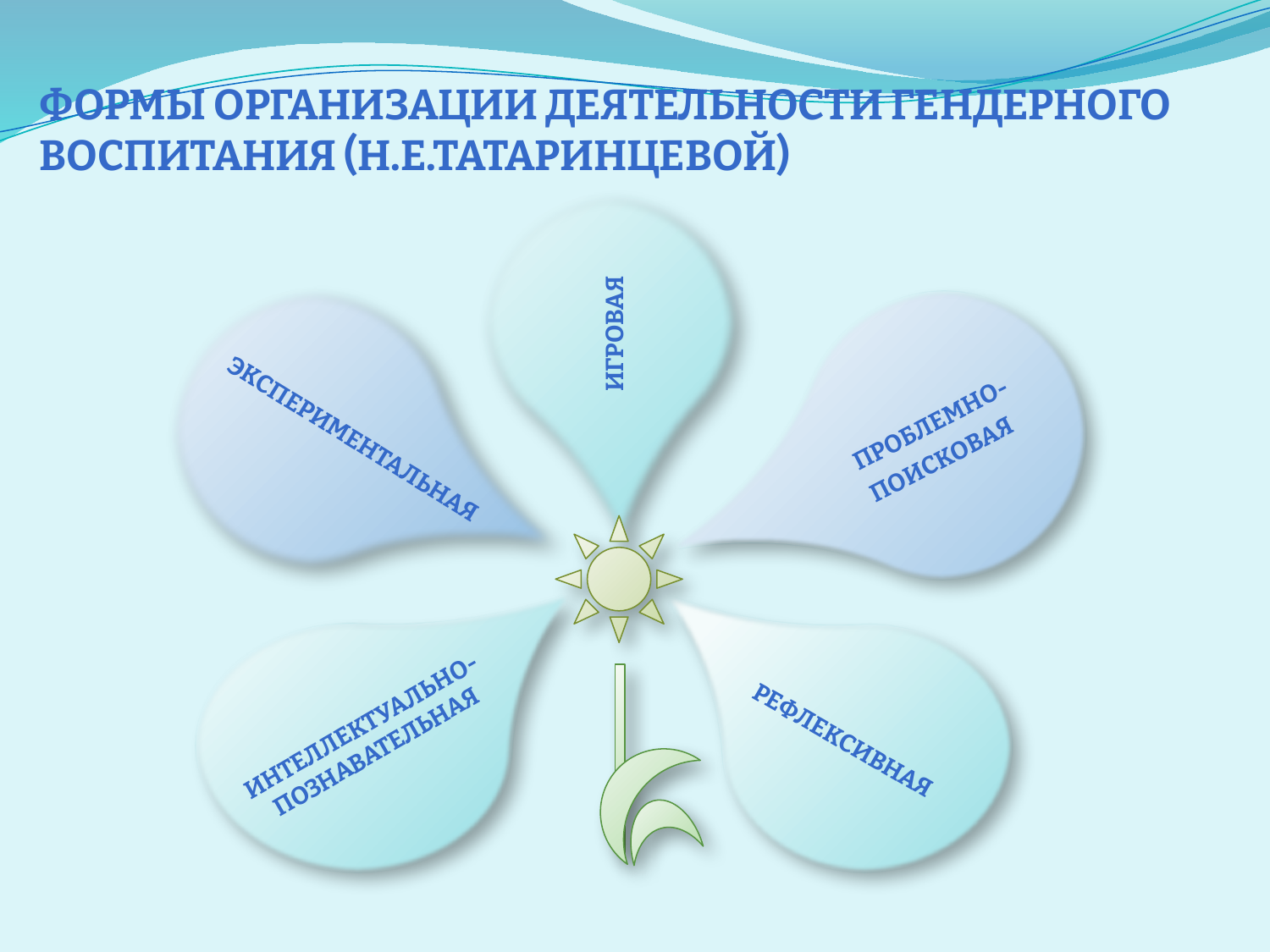

ФОРМЫ ОРГАНИЗАЦИИ ДЕЯТЕЛЬНОСТИ гендерного воспитания (Н.Е.Татаринцевой)

 игровая
проблемно-поисковая
экспериментальная

интеллектуально-познавательная

рефлексивная